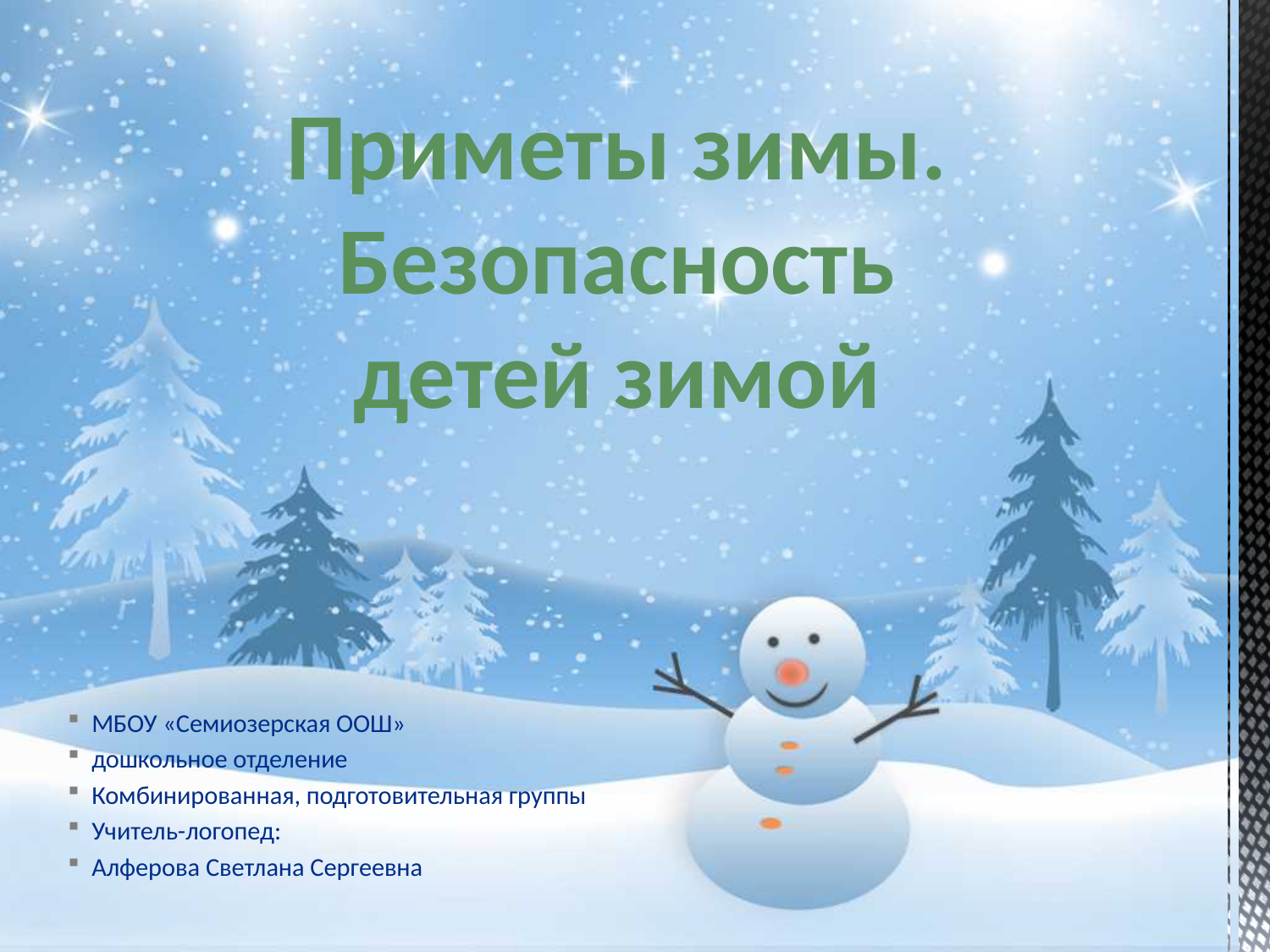

# Приметы зимы. Безопасность детей зимой
МБОУ «Семиозерская ООШ»
дошкольное отделение
Комбинированная, подготовительная группы
Учитель-логопед:
Алферова Светлана Сергеевна